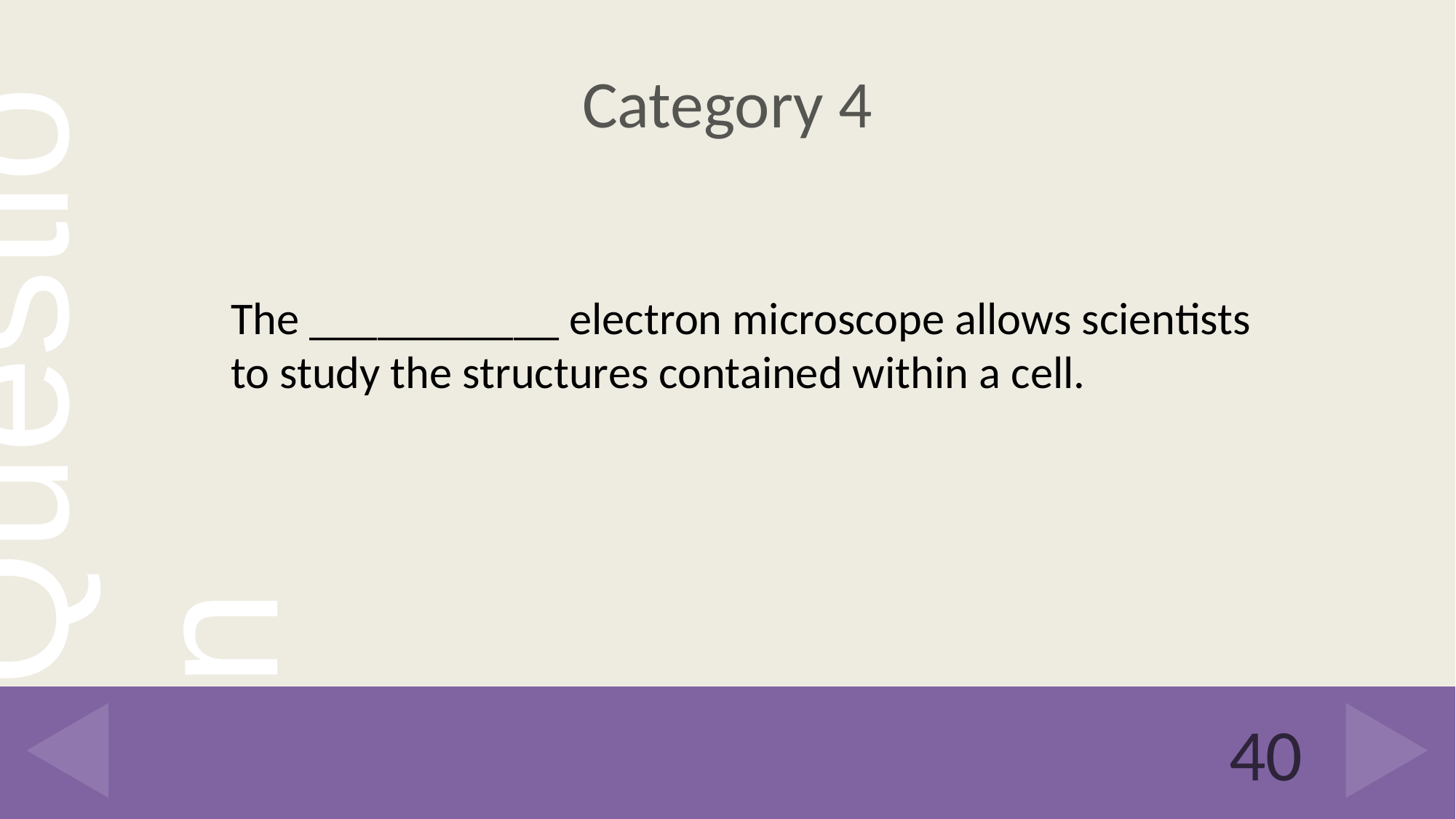

# Category 4
The ___________ electron microscope allows scientists to study the structures contained within a cell.
40